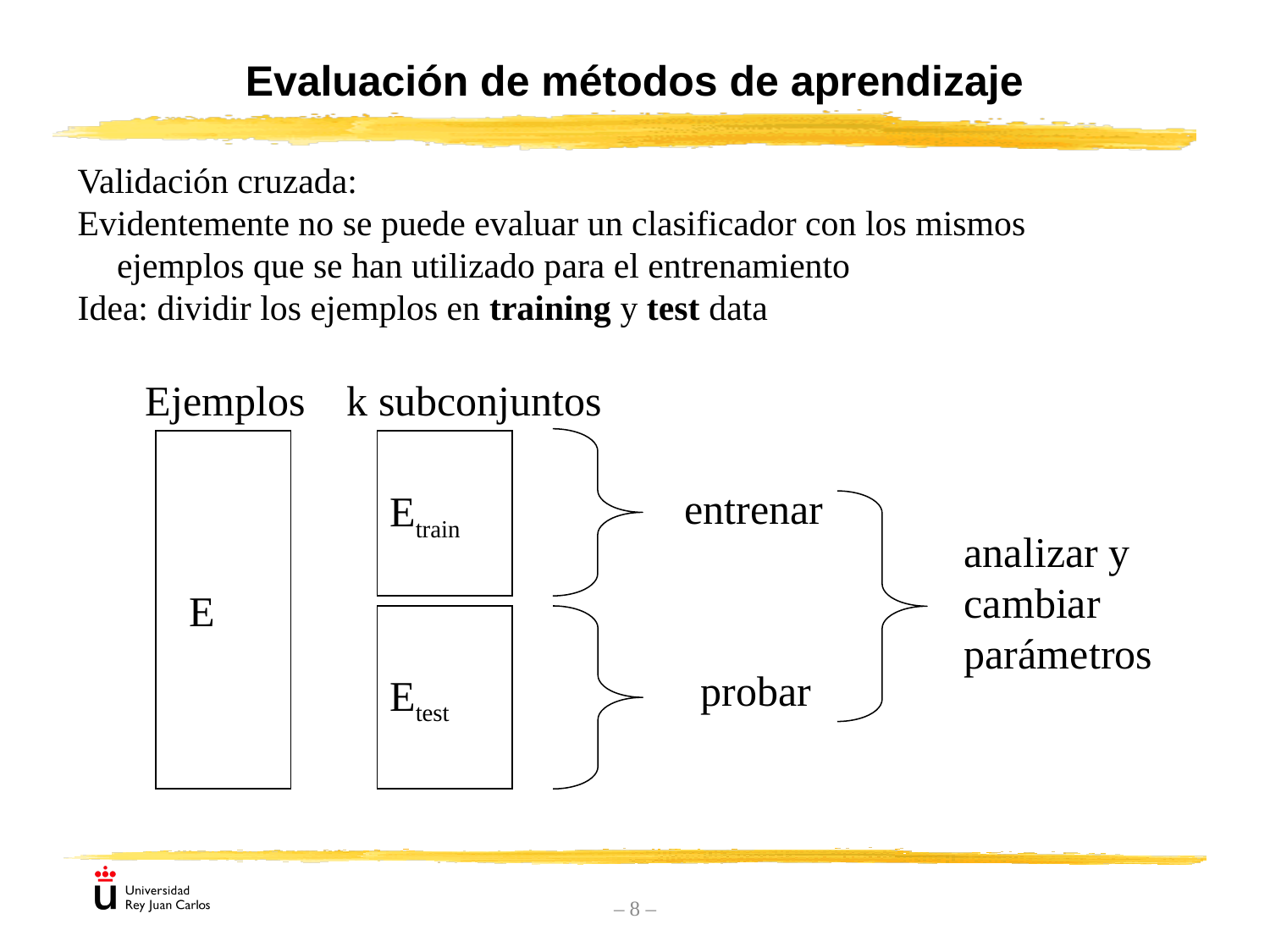

# Evaluación de métodos de aprendizaje
Validación cruzada:
Evidentemente no se puede evaluar un clasificador con los mismos ejemplos que se han utilizado para el entrenamiento
Idea: dividir los ejemplos en training y test data
Ejemplos
k subconjuntos

Etrain
  E
entrenar

analizar y
cambiar
parámetros

Etest
probar
– 8 –